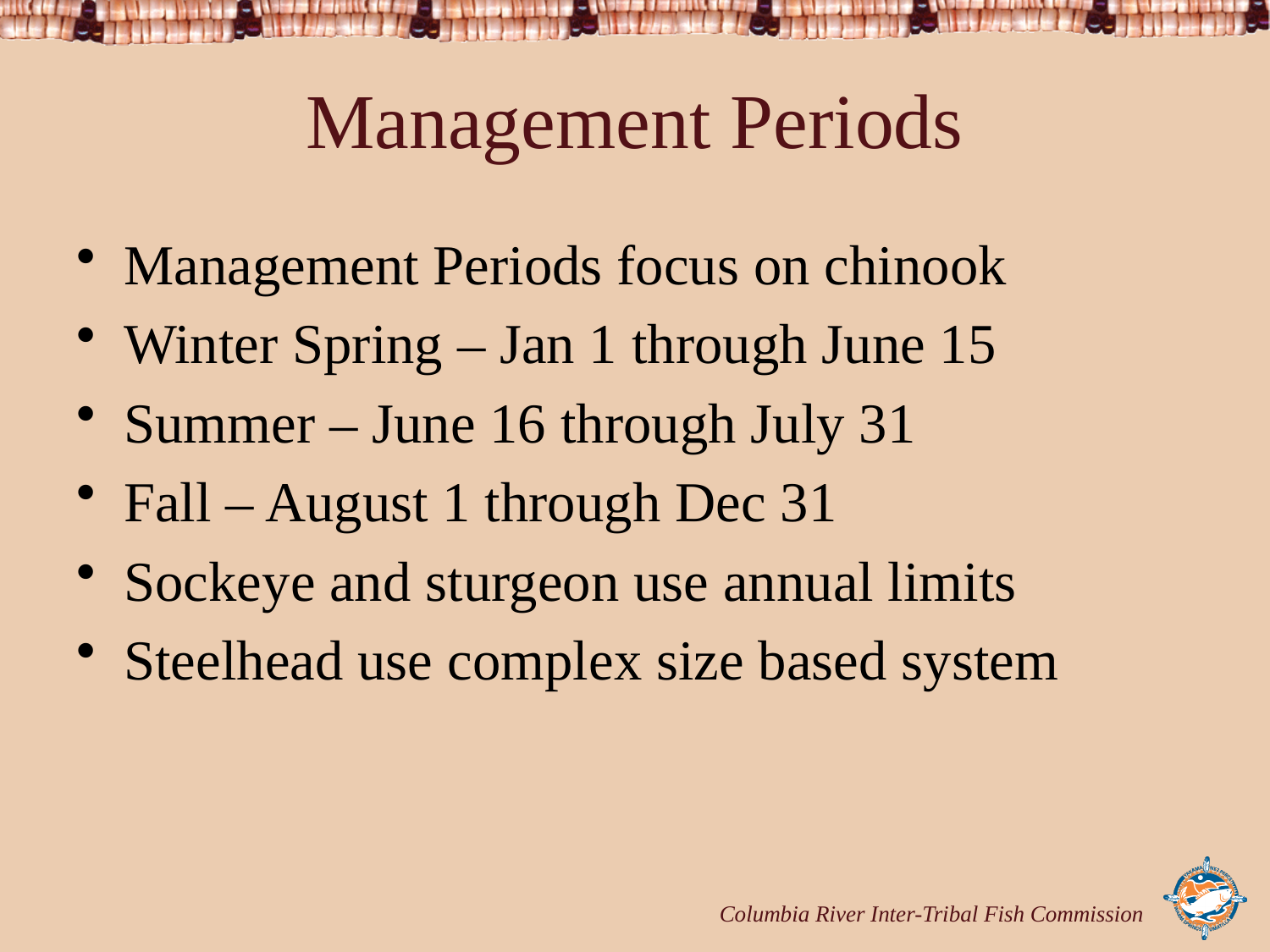

# Management Periods
Management Periods focus on chinook
Winter Spring – Jan 1 through June 15
Summer – June 16 through July 31
Fall – August 1 through Dec 31
Sockeye and sturgeon use annual limits
Steelhead use complex size based system